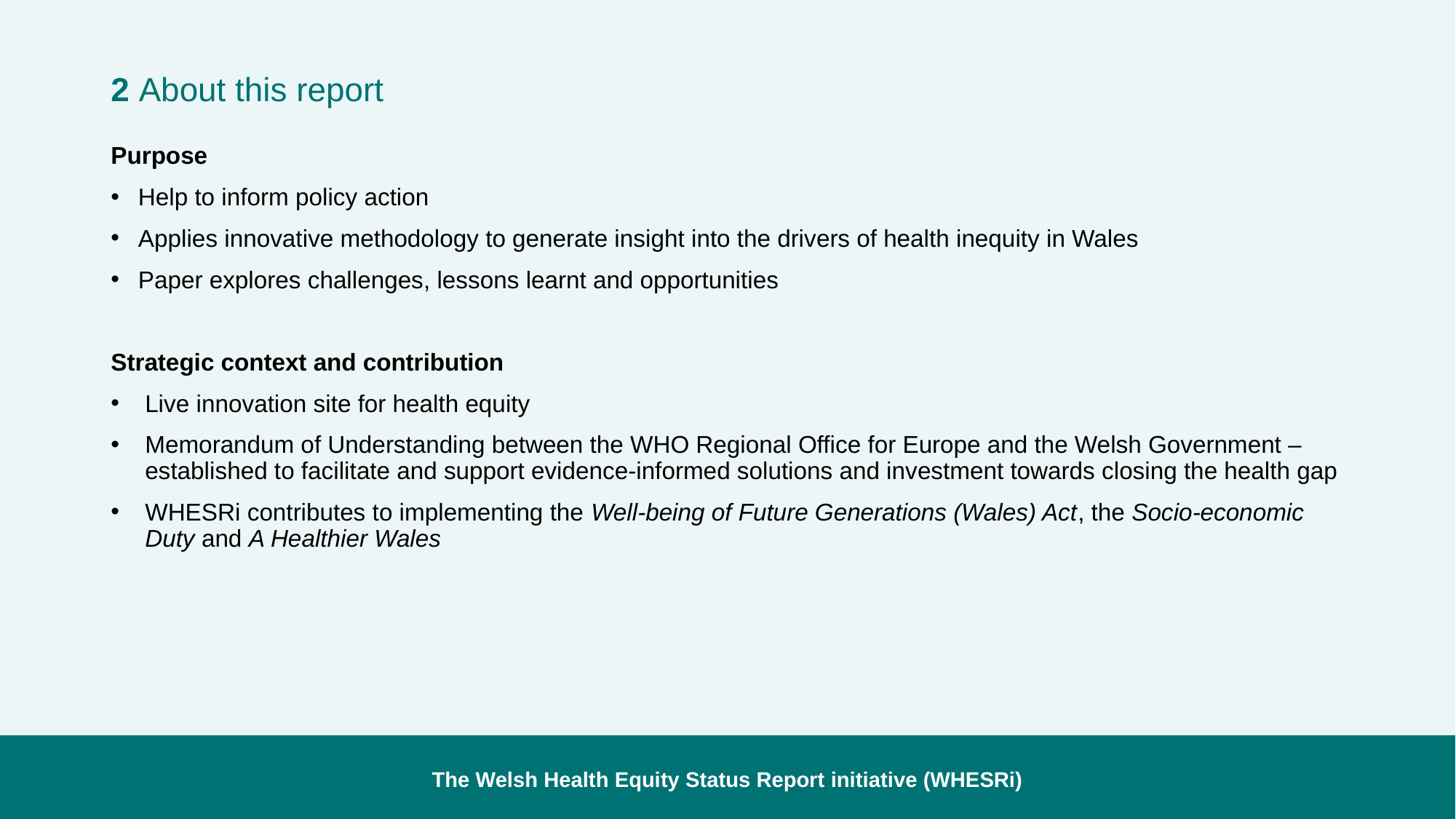

# 2 About this report
Purpose
Help to inform policy action
Applies innovative methodology to generate insight into the drivers of health inequity in Wales
Paper explores challenges, lessons learnt and opportunities

Strategic context and contribution
Live innovation site for health equity
Memorandum of Understanding between the WHO Regional Office for Europe and the Welsh Government – established to facilitate and support evidence-informed solutions and investment towards closing the health gap
WHESRi contributes to implementing the Well-being of Future Generations (Wales) Act, the Socio-economic Duty and A Healthier Wales

The Welsh Health Equity Status Report initiative (WHESRi)